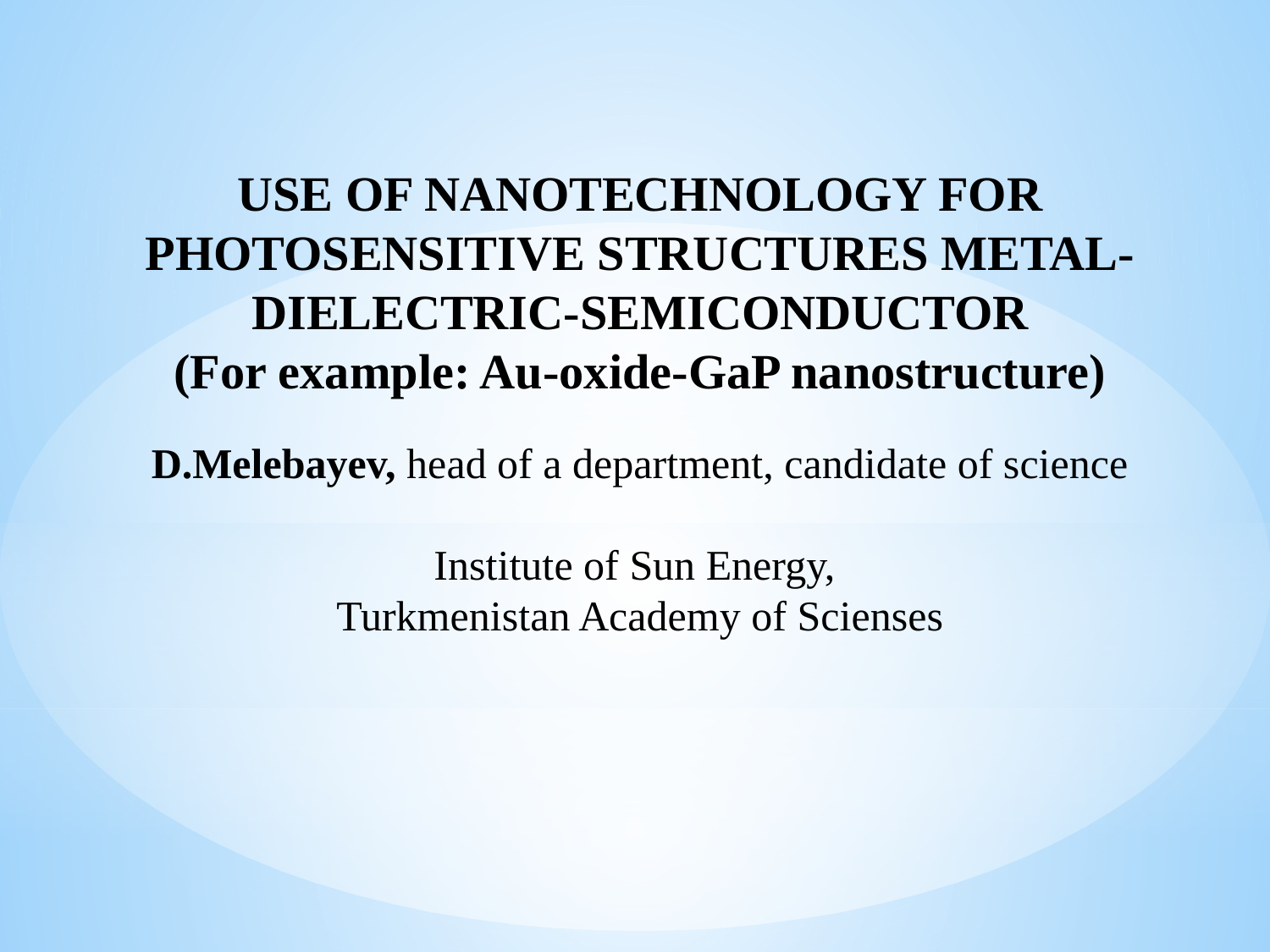

USE OF NANOTECHNOLOGY FOR PHOTOSENSITIVE STRUCTURES METAL-DIELECTRIC-SEMICONDUCTOR
(For example: Au-oxide-GaP nanostructure)

D.Melebayev, head of a department, candidate of science

Institute of Sun Energy,
Turkmenistan Academy of Scienses